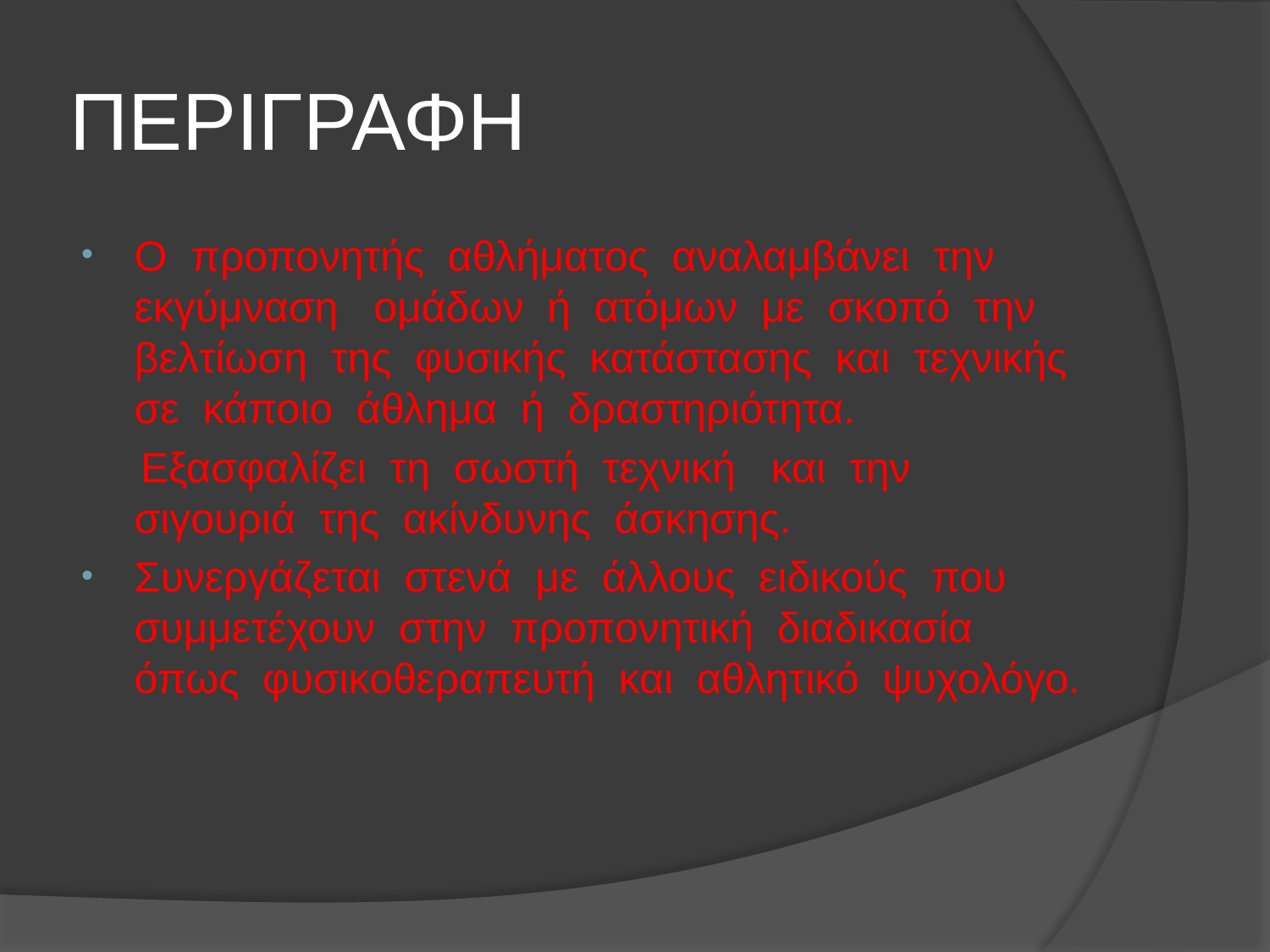

# ΠΕΡΙΓΡΑΦΗ
Ο  προπονητής  αθλήματος  αναλαμβάνει  την  εκγύμναση   ομάδων  ή  ατόμων  με  σκοπό  την  βελτίωση  της  φυσικής  κατάστασης  και  τεχνικής  σε  κάποιο  άθλημα  ή  δραστηριότητα.
     Εξασφαλίζει  τη  σωστή  τεχνική   και  την  σιγουριά  της  ακίνδυνης  άσκησης.
Συνεργάζεται  στενά  με  άλλους  ειδικούς  που  συμμετέχουν  στην  προπονητική  διαδικασία  όπως  φυσικοθεραπευτή  και  αθλητικό  ψυχολόγο.